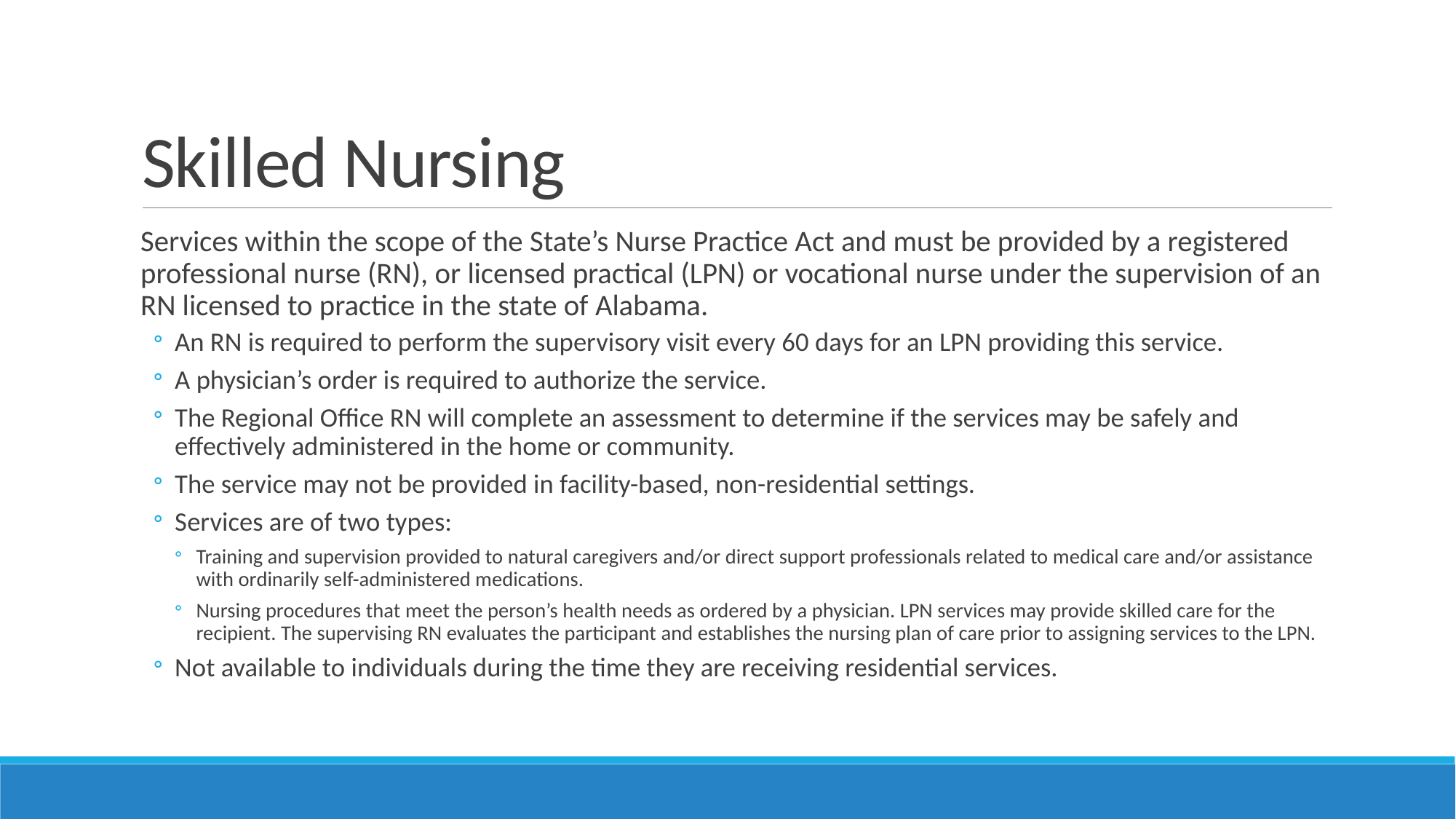

# Skilled Nursing
Services within the scope of the State’s Nurse Practice Act and must be provided by a registered professional nurse (RN), or licensed practical (LPN) or vocational nurse under the supervision of an RN licensed to practice in the state of Alabama.
An RN is required to perform the supervisory visit every 60 days for an LPN providing this service.
A physician’s order is required to authorize the service.
The Regional Office RN will complete an assessment to determine if the services may be safely and effectively administered in the home or community.
The service may not be provided in facility-based, non-residential settings.
Services are of two types:
Training and supervision provided to natural caregivers and/or direct support professionals related to medical care and/or assistance with ordinarily self-administered medications.
Nursing procedures that meet the person’s health needs as ordered by a physician. LPN services may provide skilled care for the recipient. The supervising RN evaluates the participant and establishes the nursing plan of care prior to assigning services to the LPN.
Not available to individuals during the time they are receiving residential services.